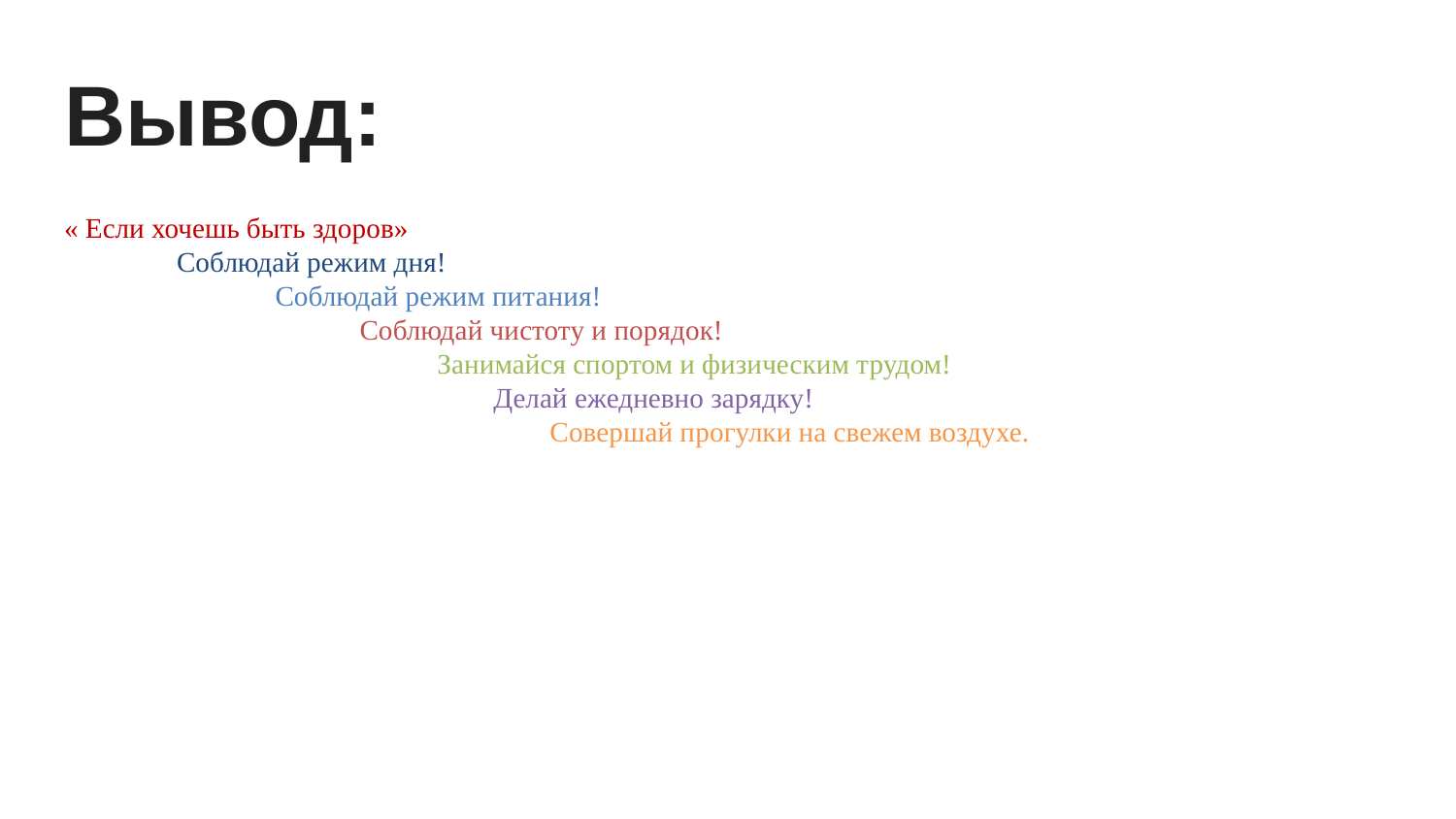

# Вывод:
« Если хочешь быть здоров»
                Соблюдай режим дня!
                              Соблюдай режим питания!
                                          Соблюдай чистоту и порядок!
                                                     Занимайся спортом и физическим трудом!
                                                             Делай ежедневно зарядку!
                                                                     Совершай прогулки на свежем воздухе.